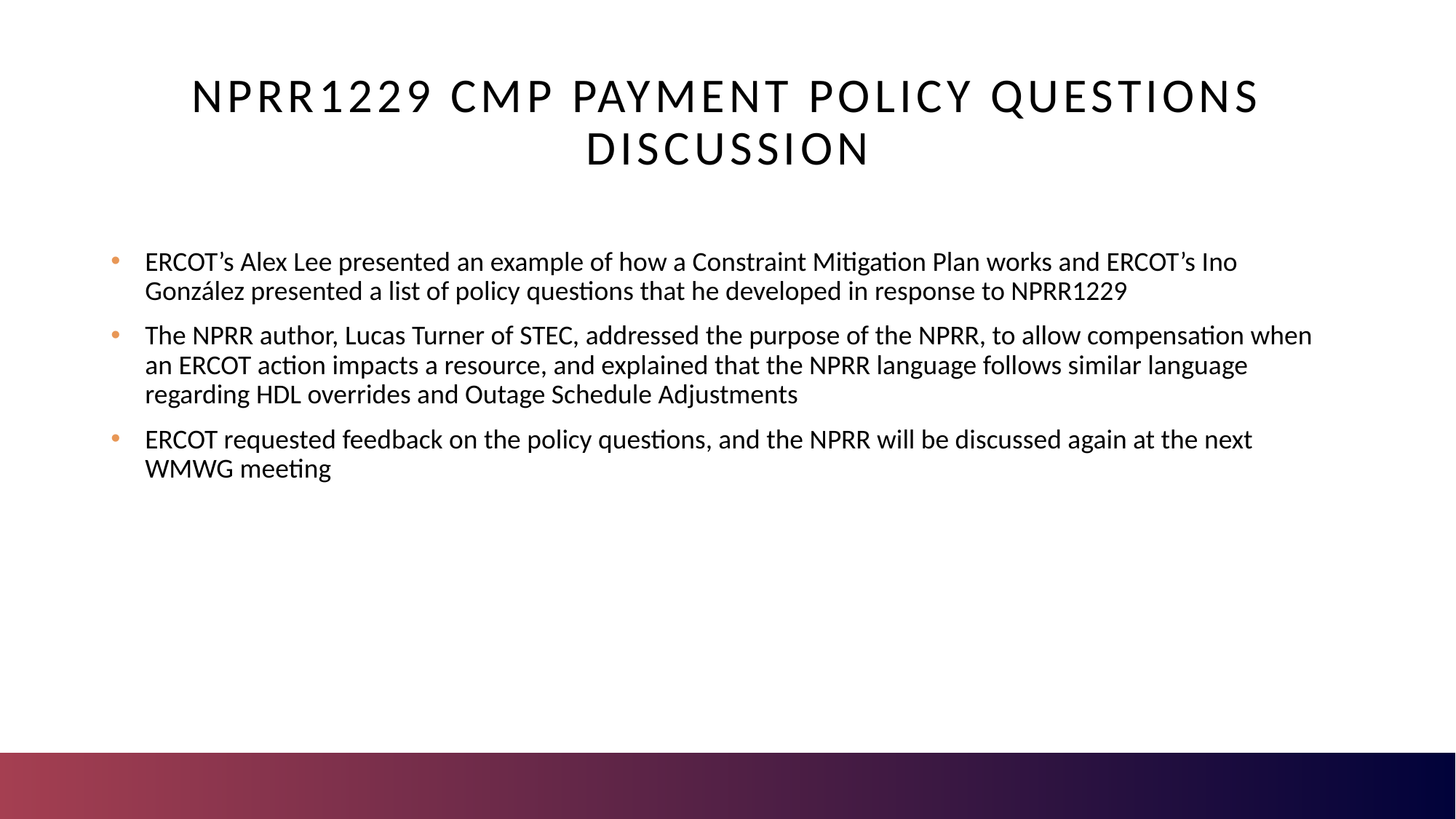

# NPRR1229 CMP payment policy questions discussion
ERCOT’s Alex Lee presented an example of how a Constraint Mitigation Plan works and ERCOT’s Ino González presented a list of policy questions that he developed in response to NPRR1229
The NPRR author, Lucas Turner of STEC, addressed the purpose of the NPRR, to allow compensation when an ERCOT action impacts a resource, and explained that the NPRR language follows similar language regarding HDL overrides and Outage Schedule Adjustments
ERCOT requested feedback on the policy questions, and the NPRR will be discussed again at the next WMWG meeting